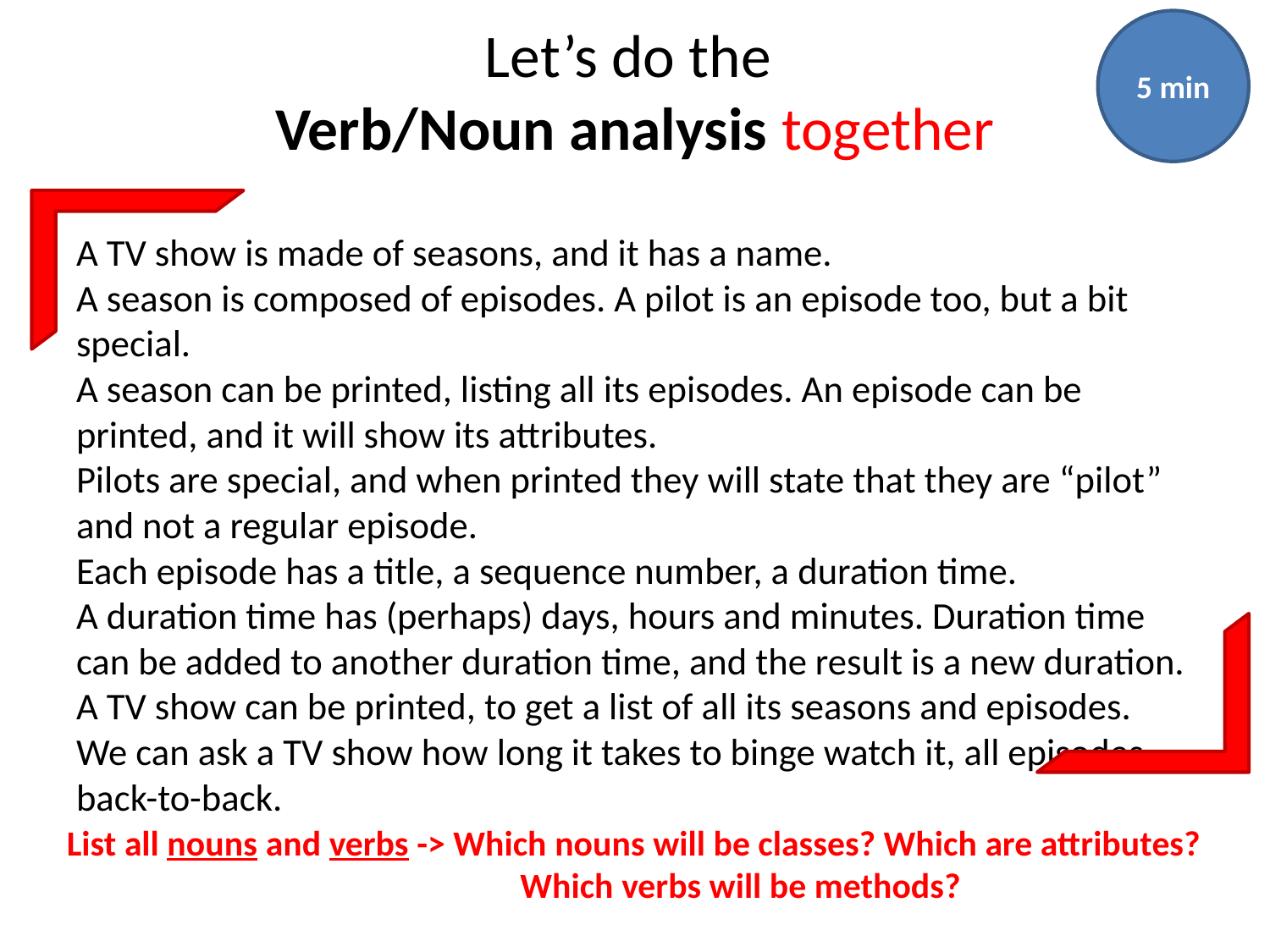

# Let’s do the Verb/Noun analysis together
5 min

A TV show is made of seasons, and it has a name.
A season is composed of episodes. A pilot is an episode too, but a bit special.
A season can be printed, listing all its episodes. An episode can be printed, and it will show its attributes.
Pilots are special, and when printed they will state that they are “pilot” and not a regular episode.
Each episode has a title, a sequence number, a duration time.
A duration time has (perhaps) days, hours and minutes. Duration time can be added to another duration time, and the result is a new duration.
A TV show can be printed, to get a list of all its seasons and episodes.
We can ask a TV show how long it takes to binge watch it, all episodes, back-to-back.

List all nouns and verbs -> Which nouns will be classes? Which are attributes?
			         Which verbs will be methods?